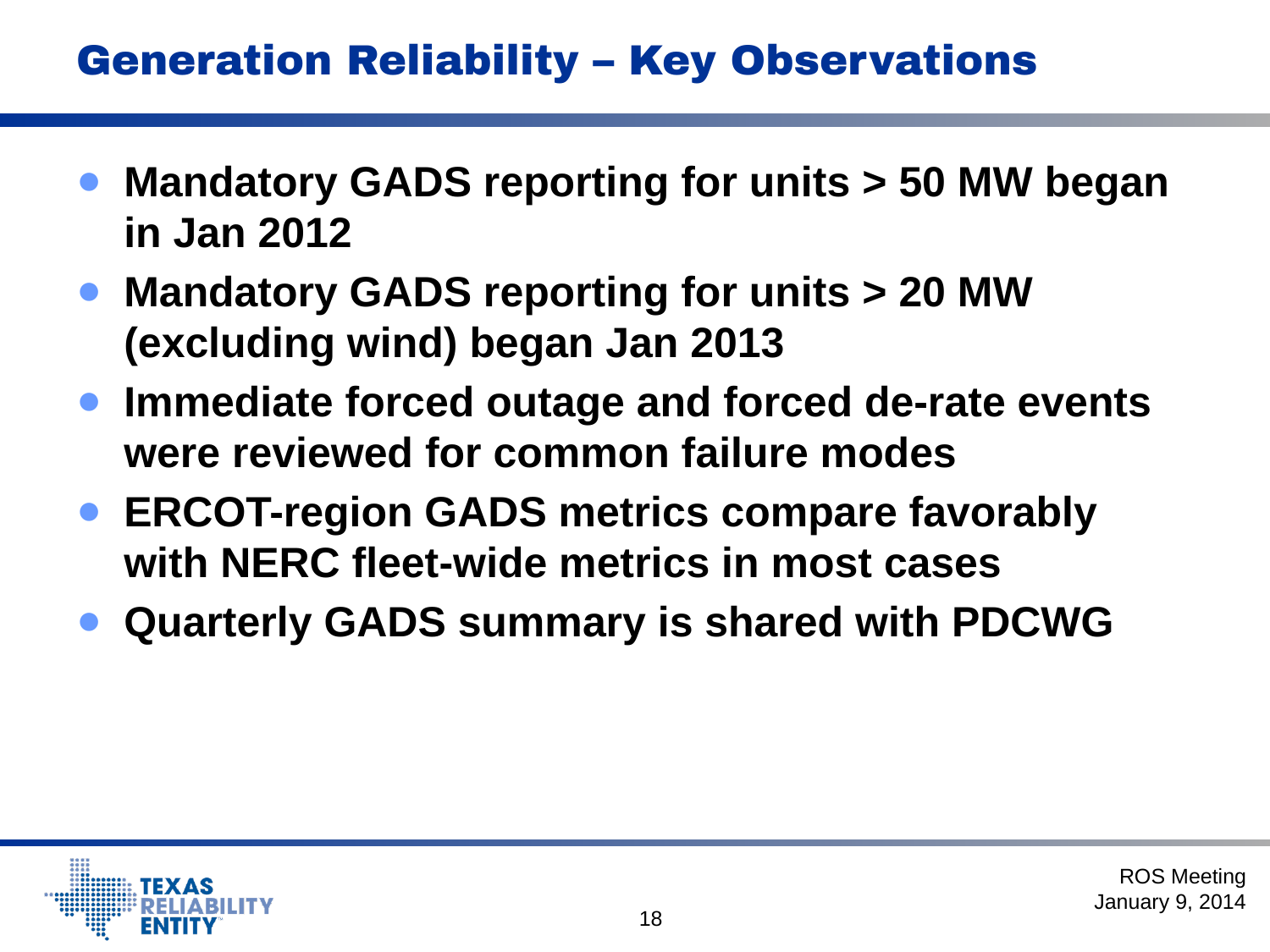

# Generation Reliability – Key Observations
Mandatory GADS reporting for units > 50 MW began in Jan 2012
Mandatory GADS reporting for units > 20 MW (excluding wind) began Jan 2013
Immediate forced outage and forced de-rate events were reviewed for common failure modes
ERCOT-region GADS metrics compare favorably with NERC fleet-wide metrics in most cases
Quarterly GADS summary is shared with PDCWG

ROS Meeting
January 9, 2014